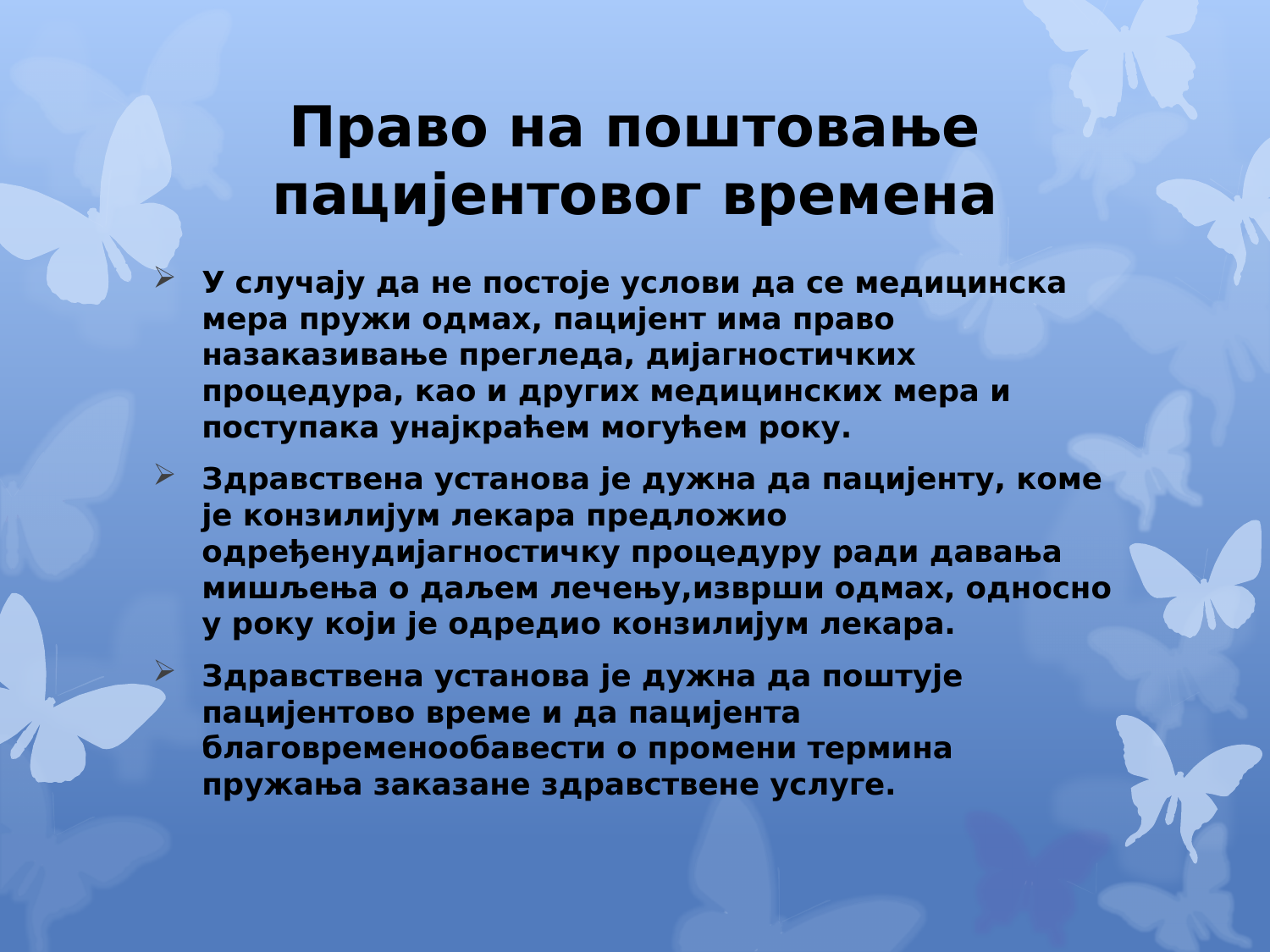

# Право на поштовање пацијентовог времена
У случају да не постоје услови да се медицинска мера пружи одмах, пацијент има право назаказивање прегледа, дијагностичких процедура, као и других медицинских мера и поступака унајкраћем могућем року.
Здравствена установа је дужна да пацијенту, коме је конзилијум лекара предложио одређенудијагностичку процедуру ради давања мишљења о даљем лечењу,изврши одмах, односно у року који је одредио конзилијум лекара.
Здравствена установа је дужна да поштује пацијентово време и да пацијента благовременообавести о промени термина пружања заказане здравствене услуге.